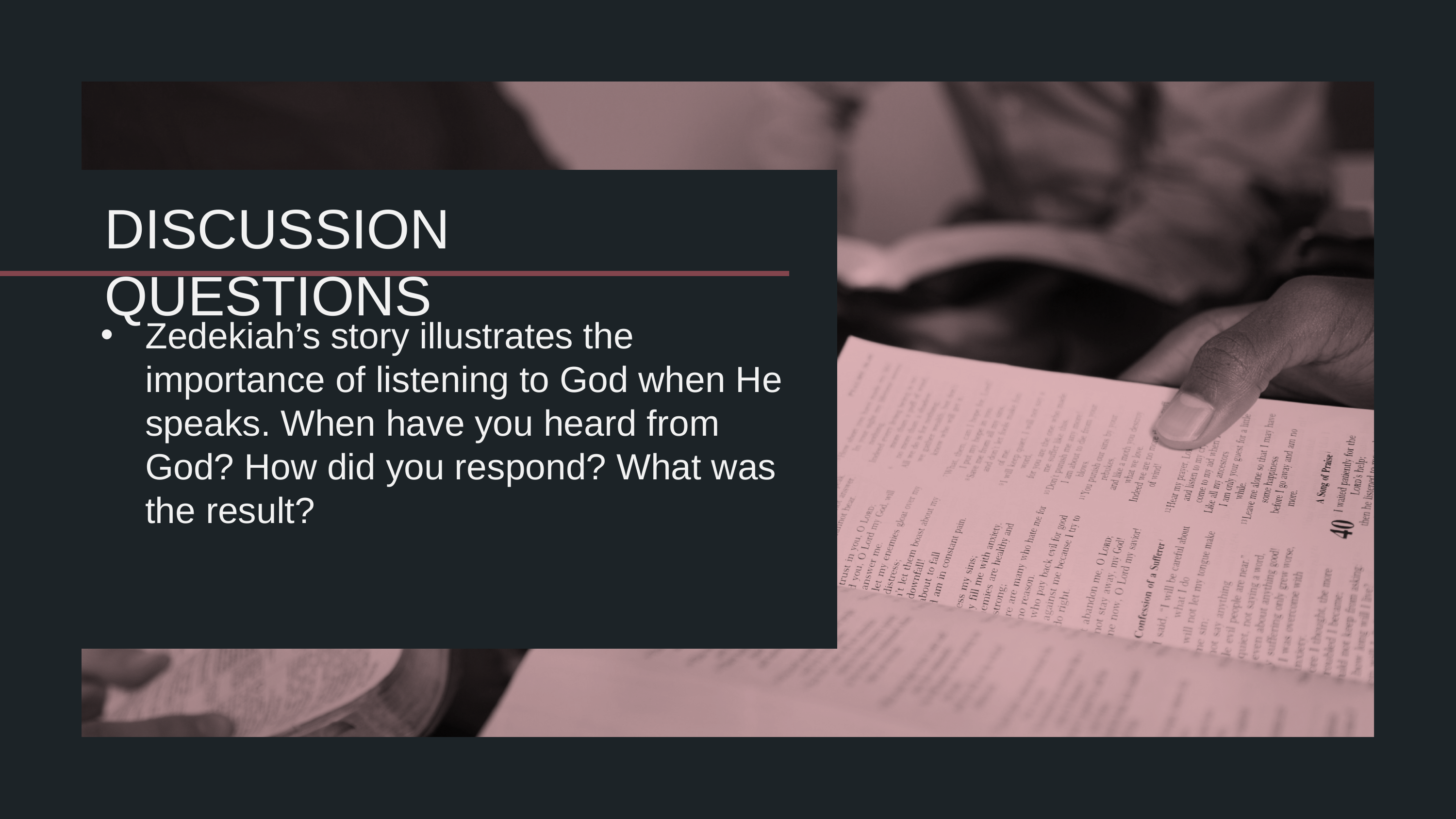

Zedekiah’s story illustrates the importance of listening to God when He speaks. When have you heard from God? How did you respond? What was the result?